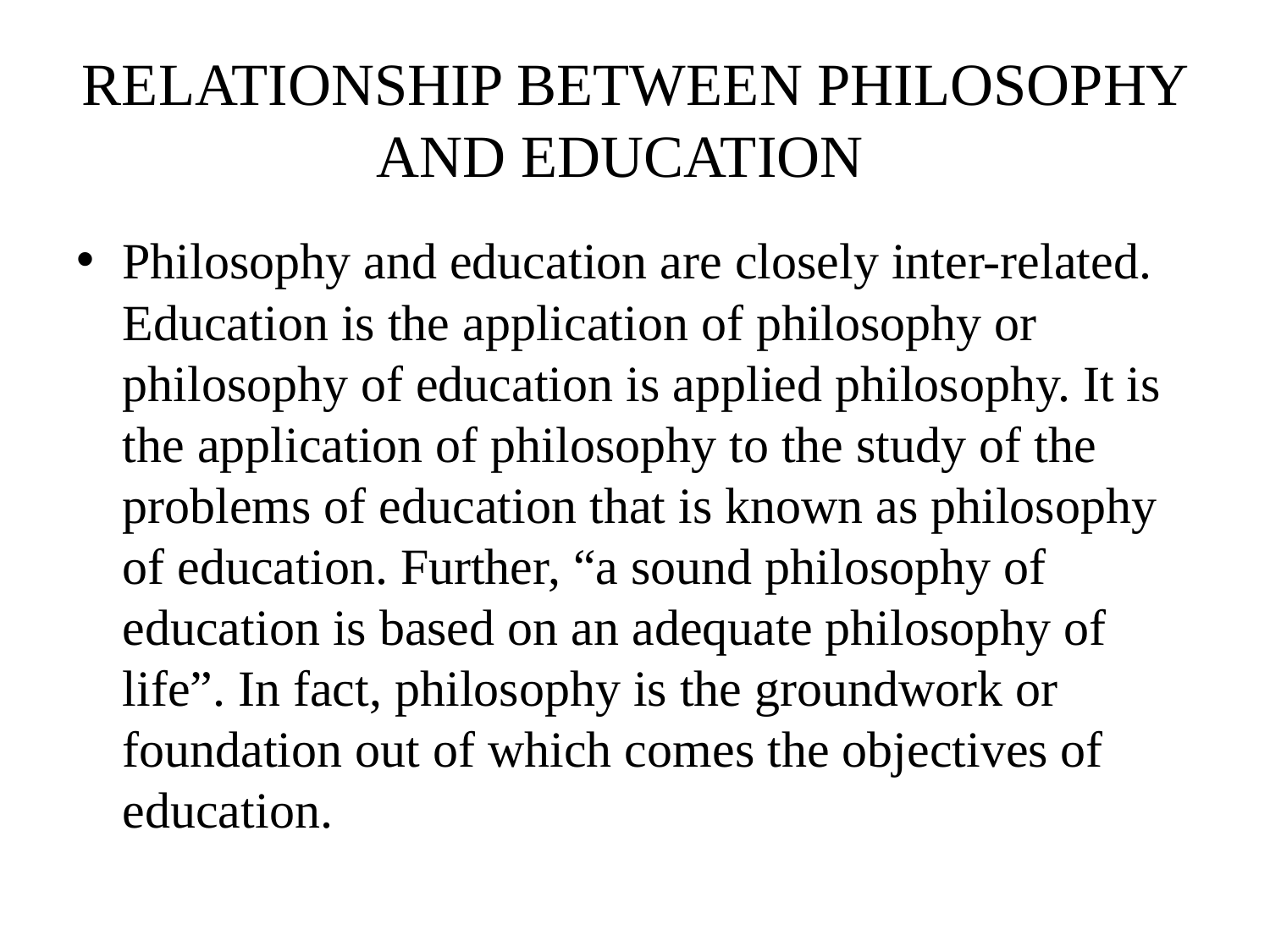

# RELATIONSHIP BETWEEN PHILOSOPHY AND EDUCATION
Philosophy and education are closely inter-related. Education is the application of philosophy or philosophy of education is applied philosophy. It is the application of philosophy to the study of the problems of education that is known as philosophy of education. Further, “a sound philosophy of education is based on an adequate philosophy of life”. In fact, philosophy is the groundwork or foundation out of which comes the objectives of education.